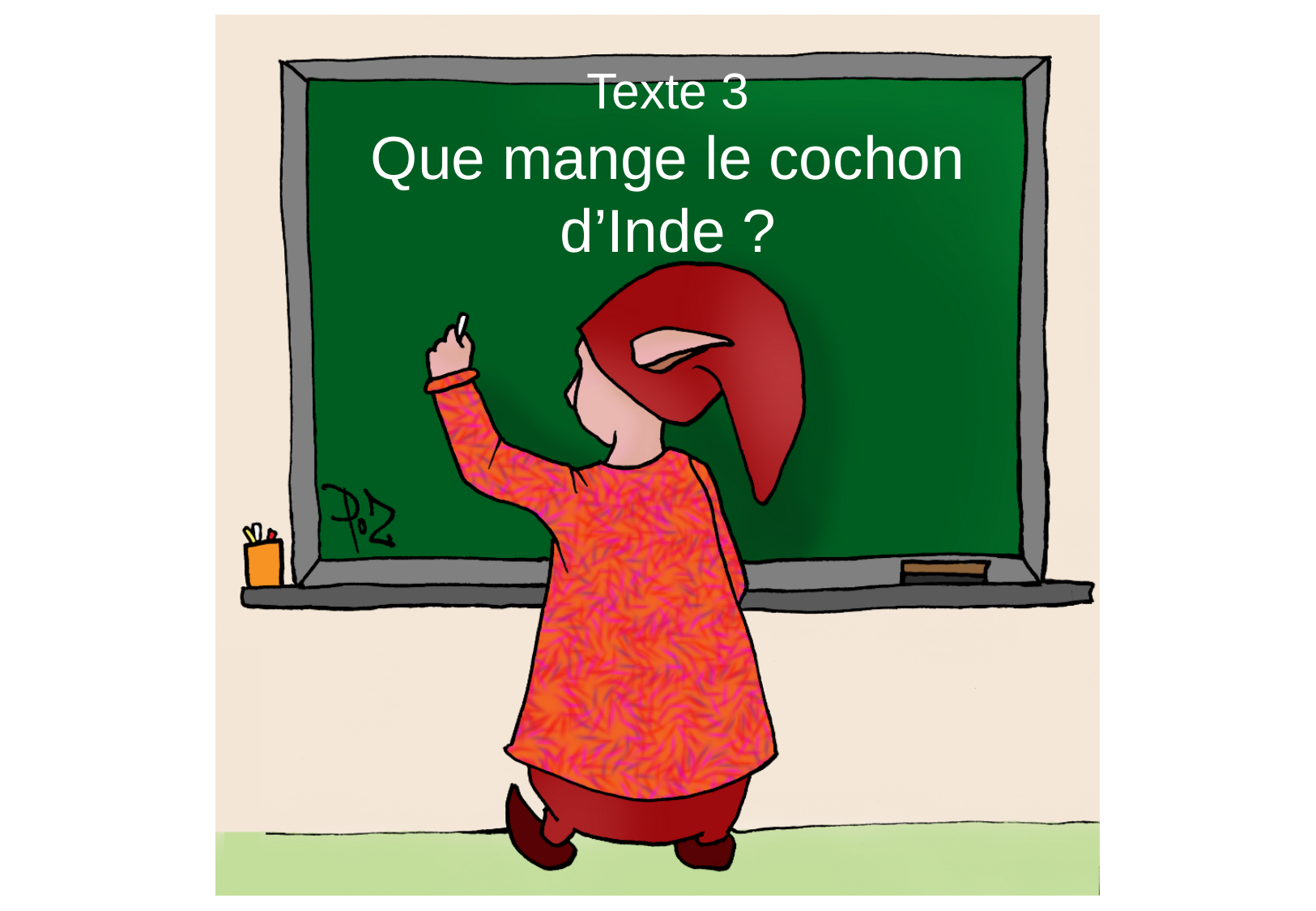

Texte 3
Que mange le cochon d’Inde ?